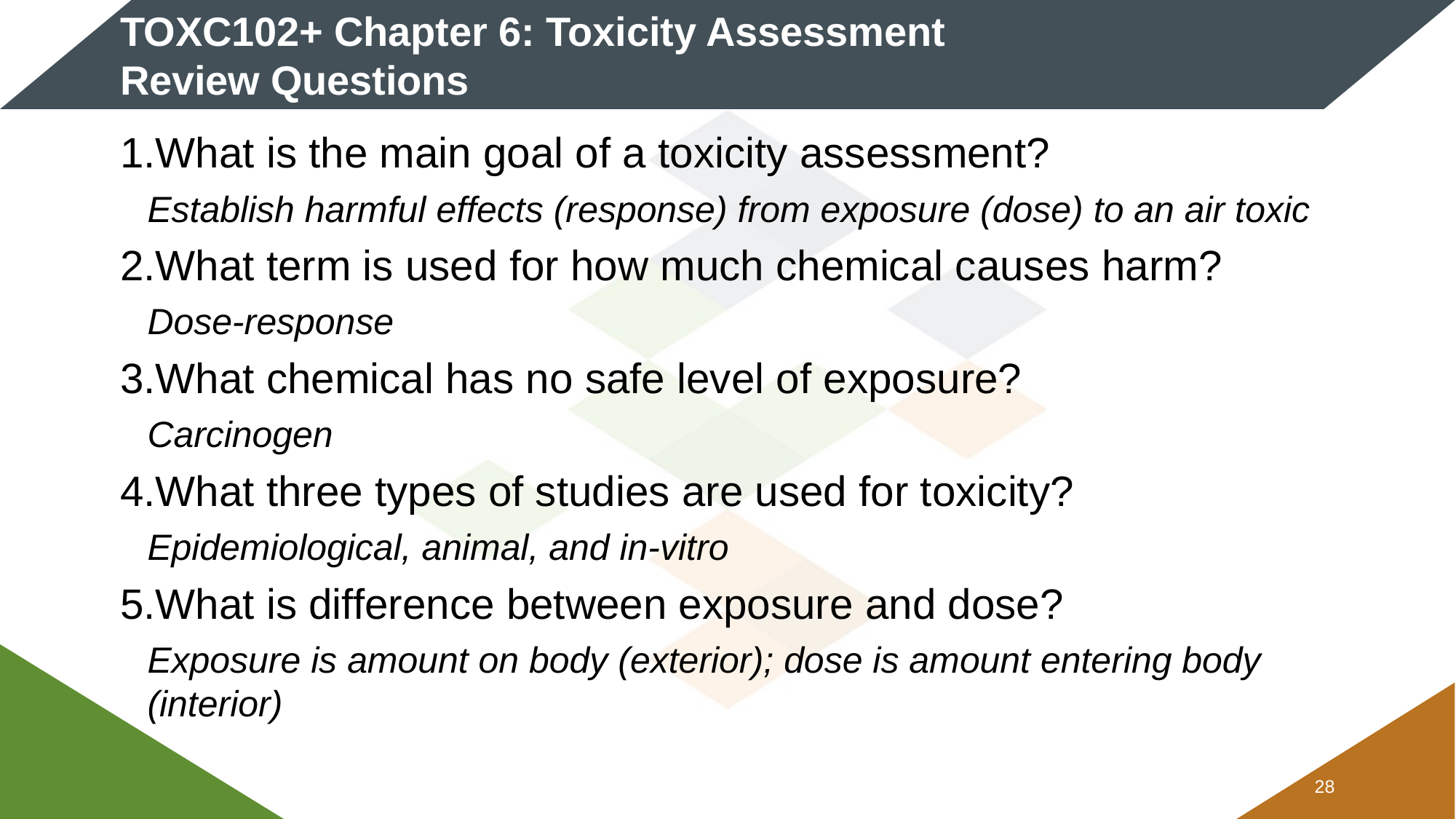

# TOXC102+ Chapter 6: Toxicity Assessment Review Questions
What is the main goal of a toxicity assessment?
Establish harmful effects (response) from exposure (dose) to an air toxic
What term is used for how much chemical causes harm?
Dose-response
What chemical has no safe level of exposure?
Carcinogen
What three types of studies are used for toxicity?
Epidemiological, animal, and in-vitro
What is difference between exposure and dose?
Exposure is amount on body (exterior); dose is amount entering body (interior)
28